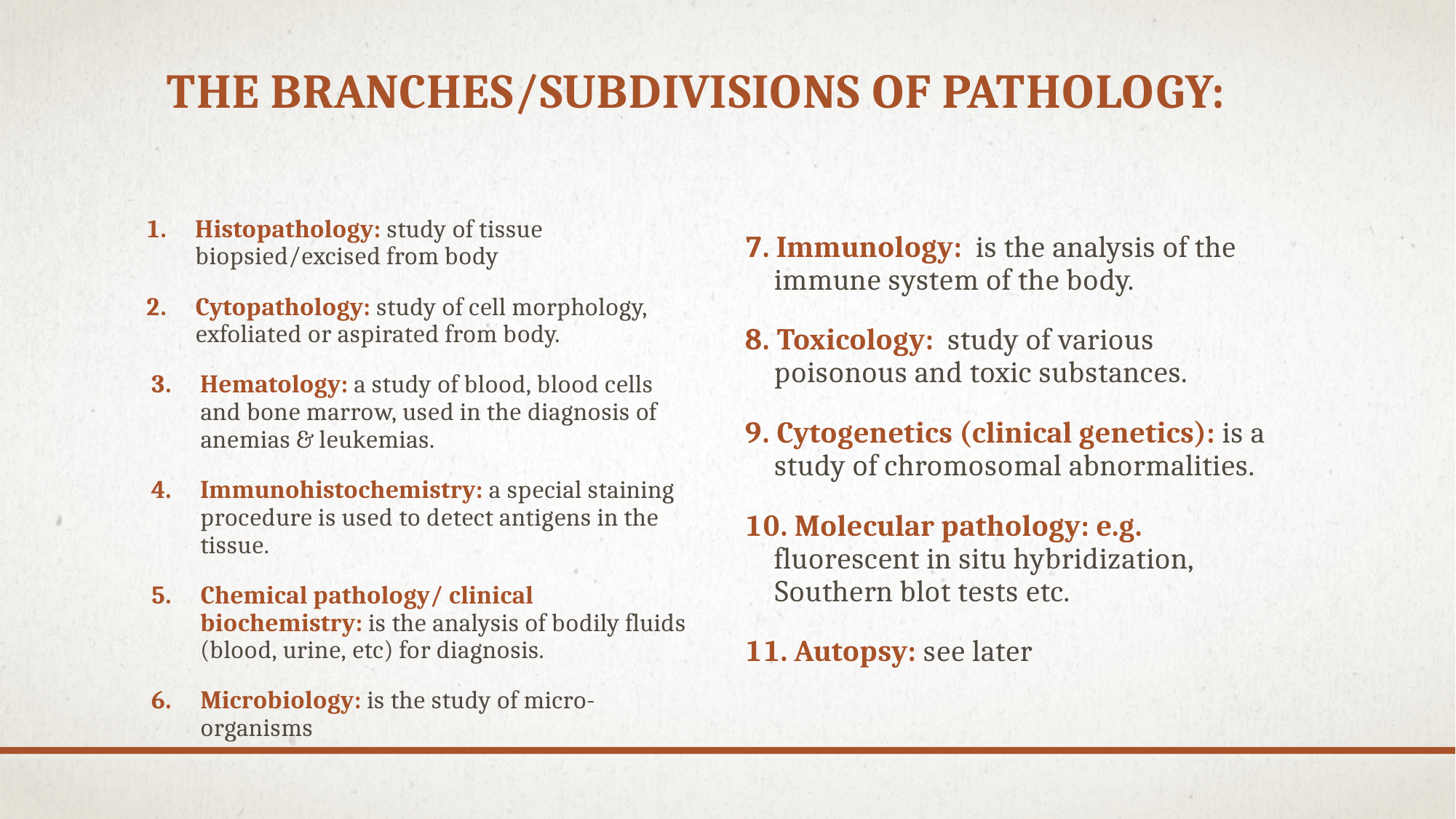

# The branches/subdivisions of pathology:

Histopathology: study of tissue biopsied/excised from body
Cytopathology: study of cell morphology, exfoliated or aspirated from body.
Hematology: a study of blood, blood cells and bone marrow, used in the diagnosis of anemias & leukemias.
Immunohistochemistry: a special staining procedure is used to detect antigens in the tissue.
Chemical pathology/ clinical biochemistry: is the analysis of bodily fluids (blood, urine, etc) for diagnosis.
Microbiology: is the study of micro-organisms

7. Immunology:  is the analysis of the immune system of the body.
8. Toxicology:  study of various poisonous and toxic substances.
9. Cytogenetics (clinical genetics): is a study of chromosomal abnormalities.
10. Molecular pathology: e.g. fluorescent in situ hybridization, Southern blot tests etc.
11. Autopsy: see later